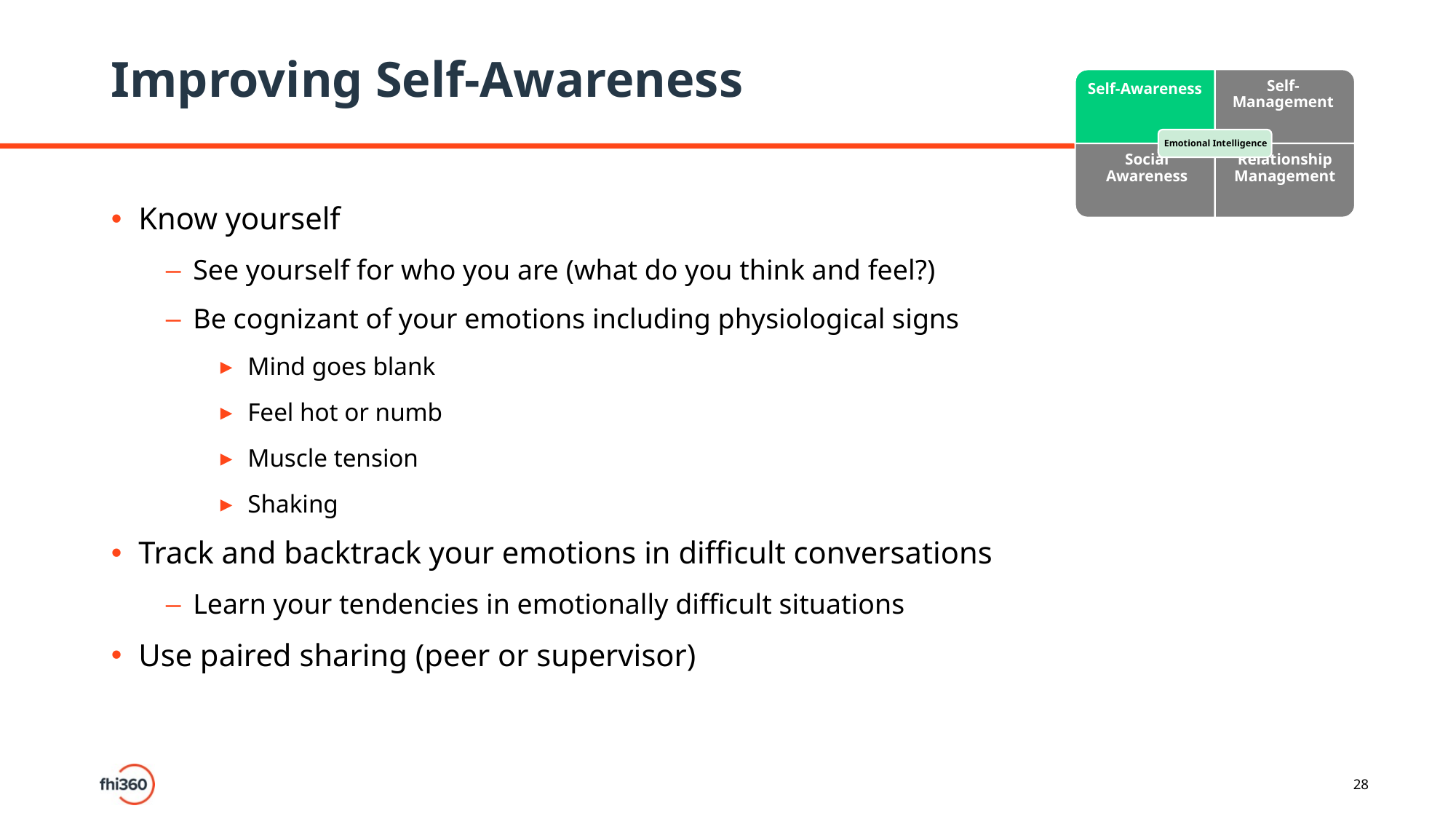

# Improving Self-Awareness
Self-Awareness
Self-Management
Social Awareness
Relationship Management
Emotional Intelligence
Know yourself
See yourself for who you are (what do you think and feel?)
Be cognizant of your emotions including physiological signs
Mind goes blank
Feel hot or numb
Muscle tension
Shaking
Track and backtrack your emotions in difficult conversations
Learn your tendencies in emotionally difficult situations
Use paired sharing (peer or supervisor)